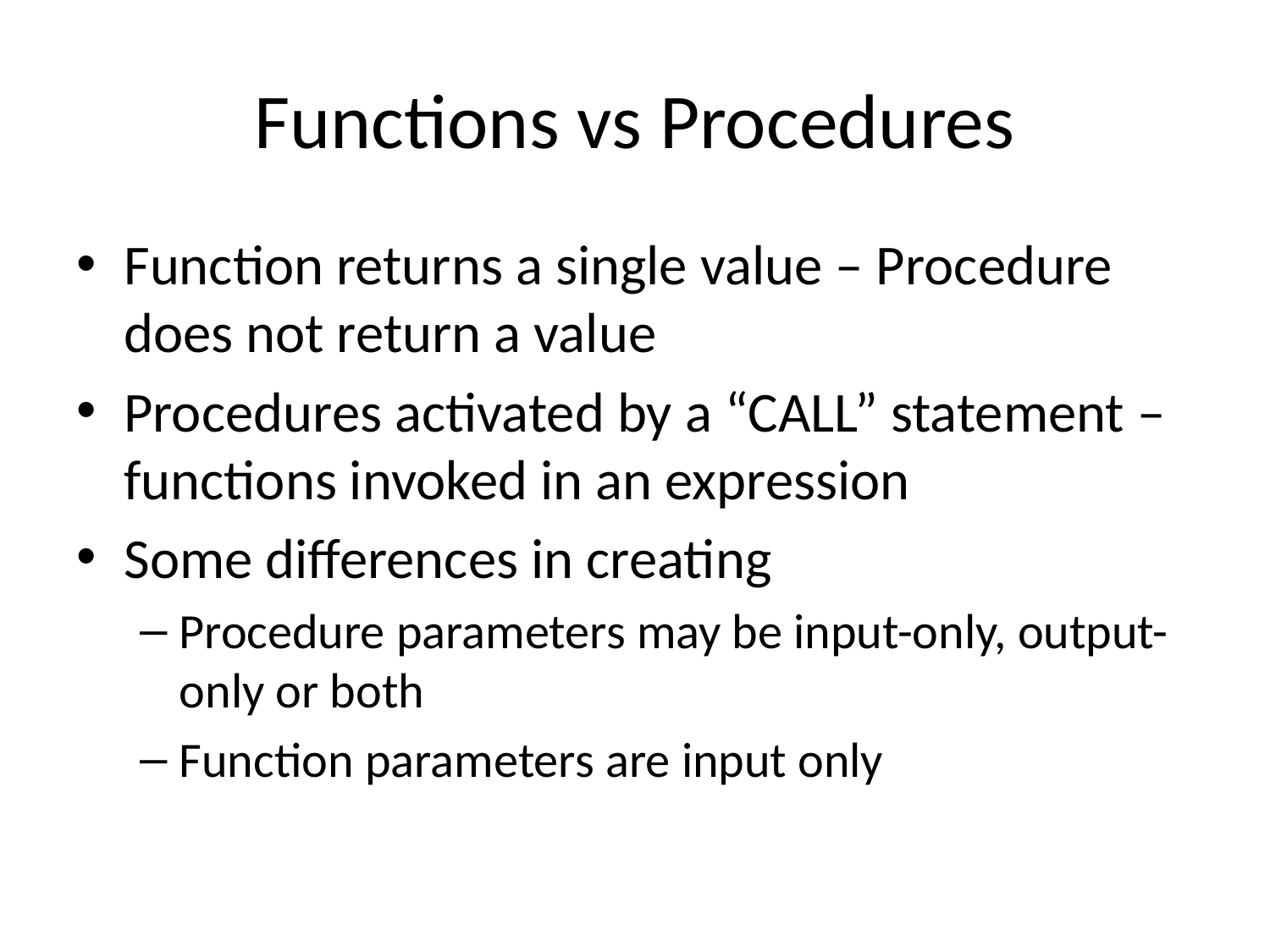

# Functions vs Procedures
Function returns a single value – Procedure does not return a value
Procedures activated by a “CALL” statement – functions invoked in an expression
Some differences in creating
Procedure parameters may be input-only, output-only or both
Function parameters are input only